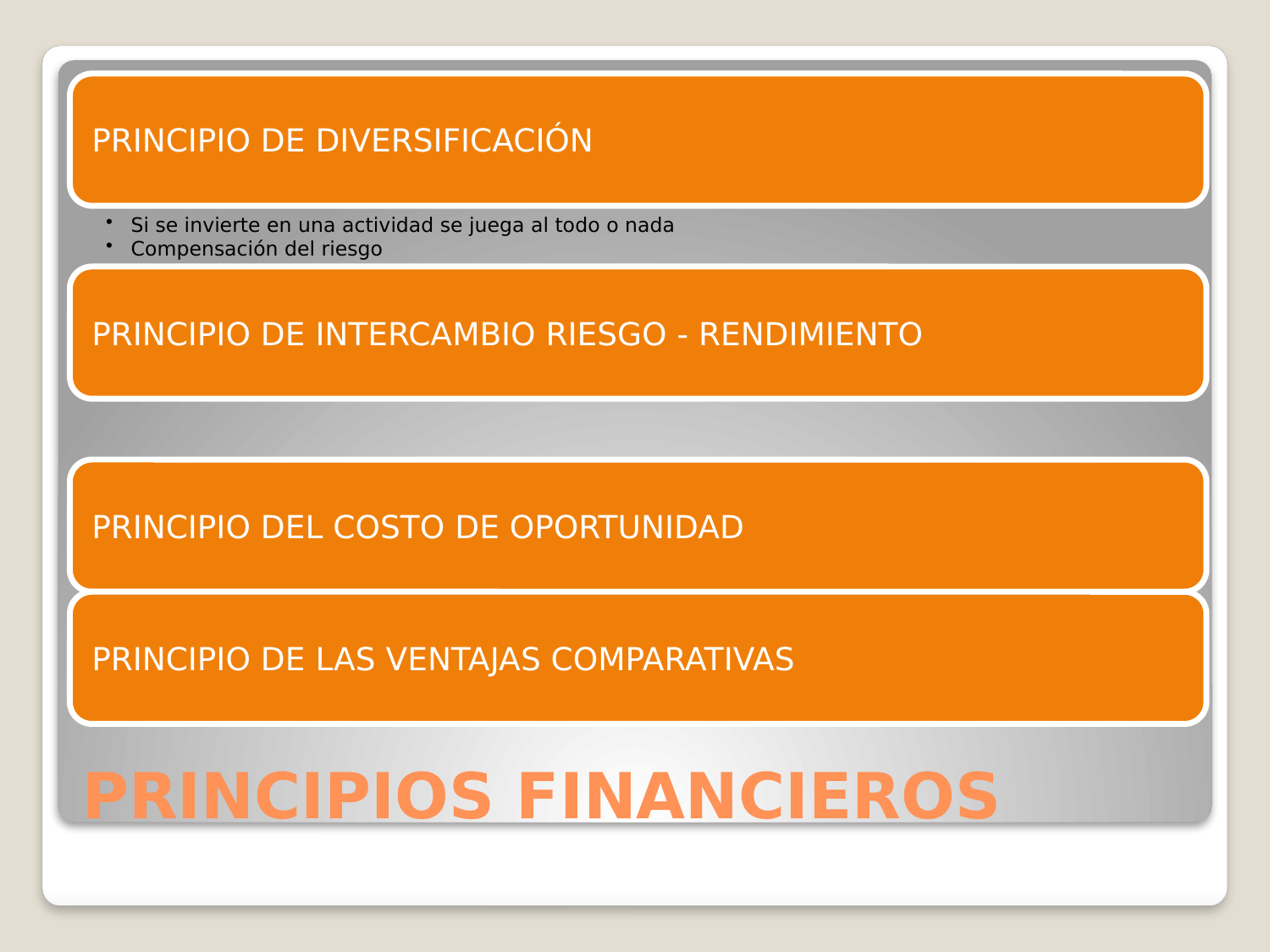

PRINCIPIO DE DIVERSIFICACIÓN
PRINCIPIO DEL COSTO DE OPORTUNIDAD
PRINCIPIO DE LAS VENTAJAS COMPARATIVAS
Compensación del riesgo
Si se invierte en una actividad se juega al todo o nada
PRINCIPIO DE INTERCAMBIO RIESGO - RENDIMIENTO
# PRINCIPIOS FINANCIEROS